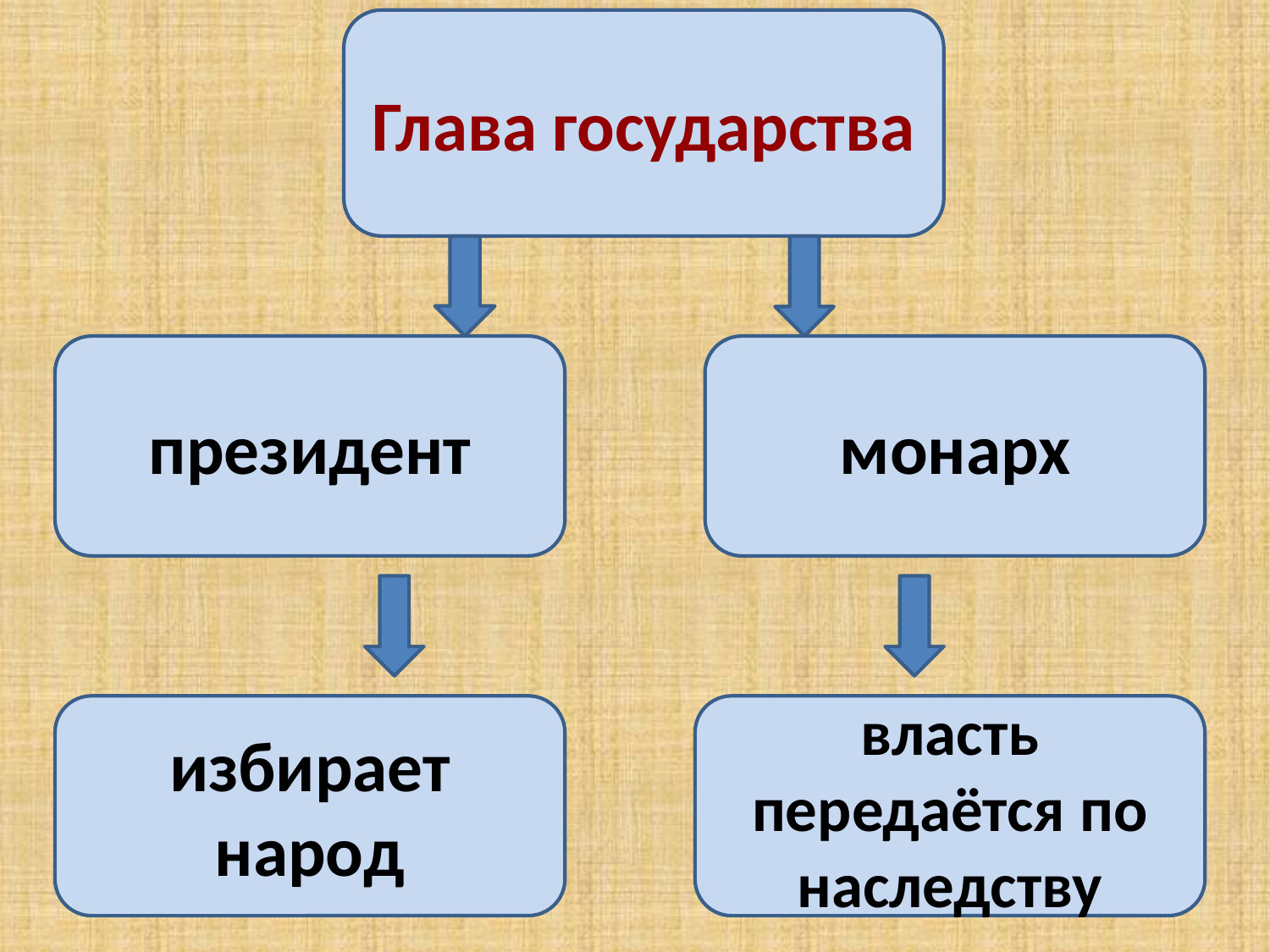

Глава государства
#

президент
монарх

избирает народ
власть передаётся по наследству